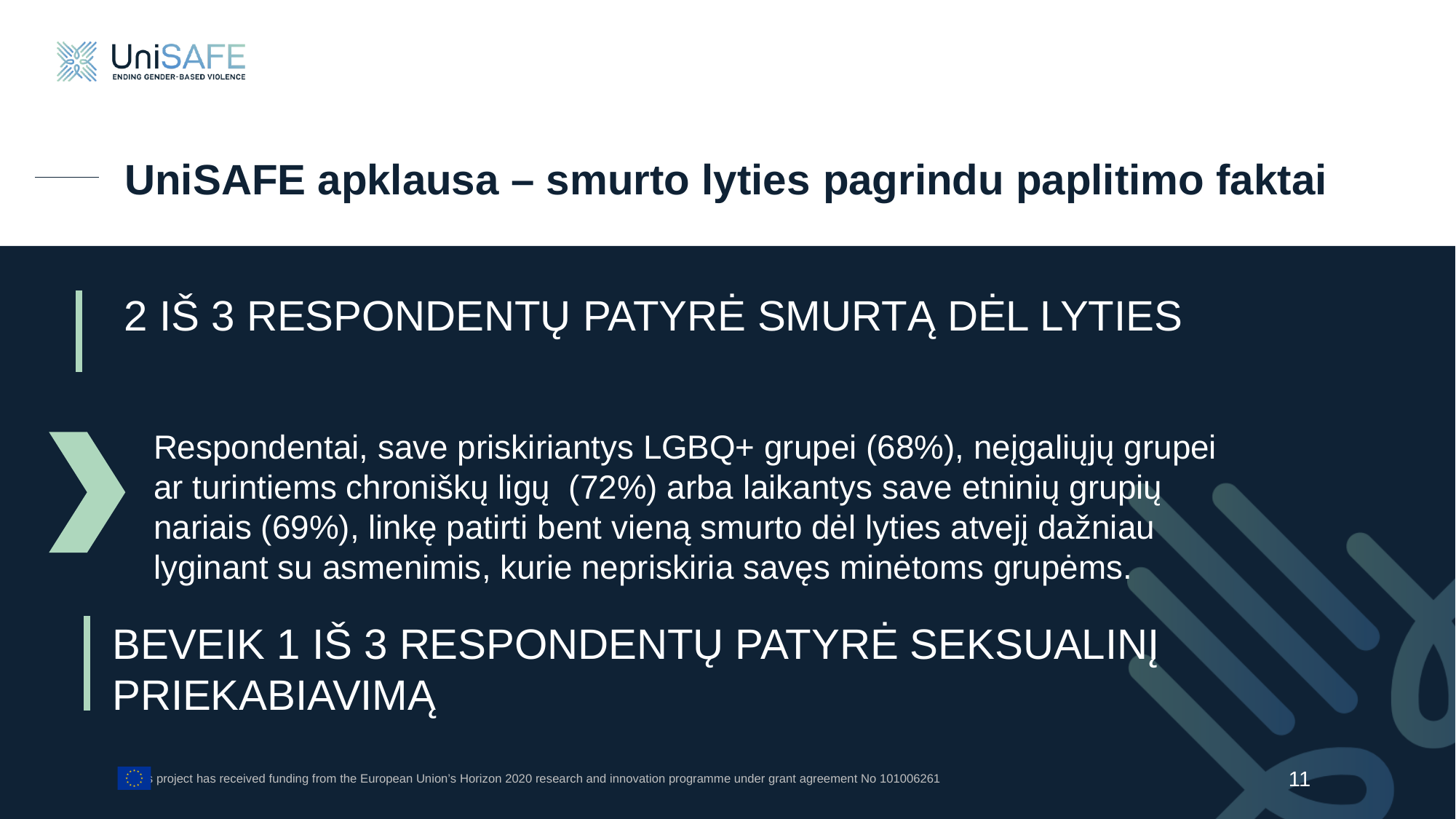

# UniSAFE apklausa – smurto lyties pagrindu paplitimo faktai
 2 iš 3 RESPONDENTŲ PATYRĖ SMURTĄ DĖL LYTIES
Respondentai, save priskiriantys LGBQ+ grupei (68%), neįgaliųjų grupei ar turintiems chroniškų ligų  (72%) arba laikantys save etninių grupių nariais (69%), linkę patirti bent vieną smurto dėl lyties atvejį dažniau lyginant su asmenimis, kurie nepriskiria savęs minėtoms grupėms.

BEVEIK 1 IŠ 3 RESPONDENTŲ PATYRĖ SEKSUALINĮ PRIEKABIAVIMĄ